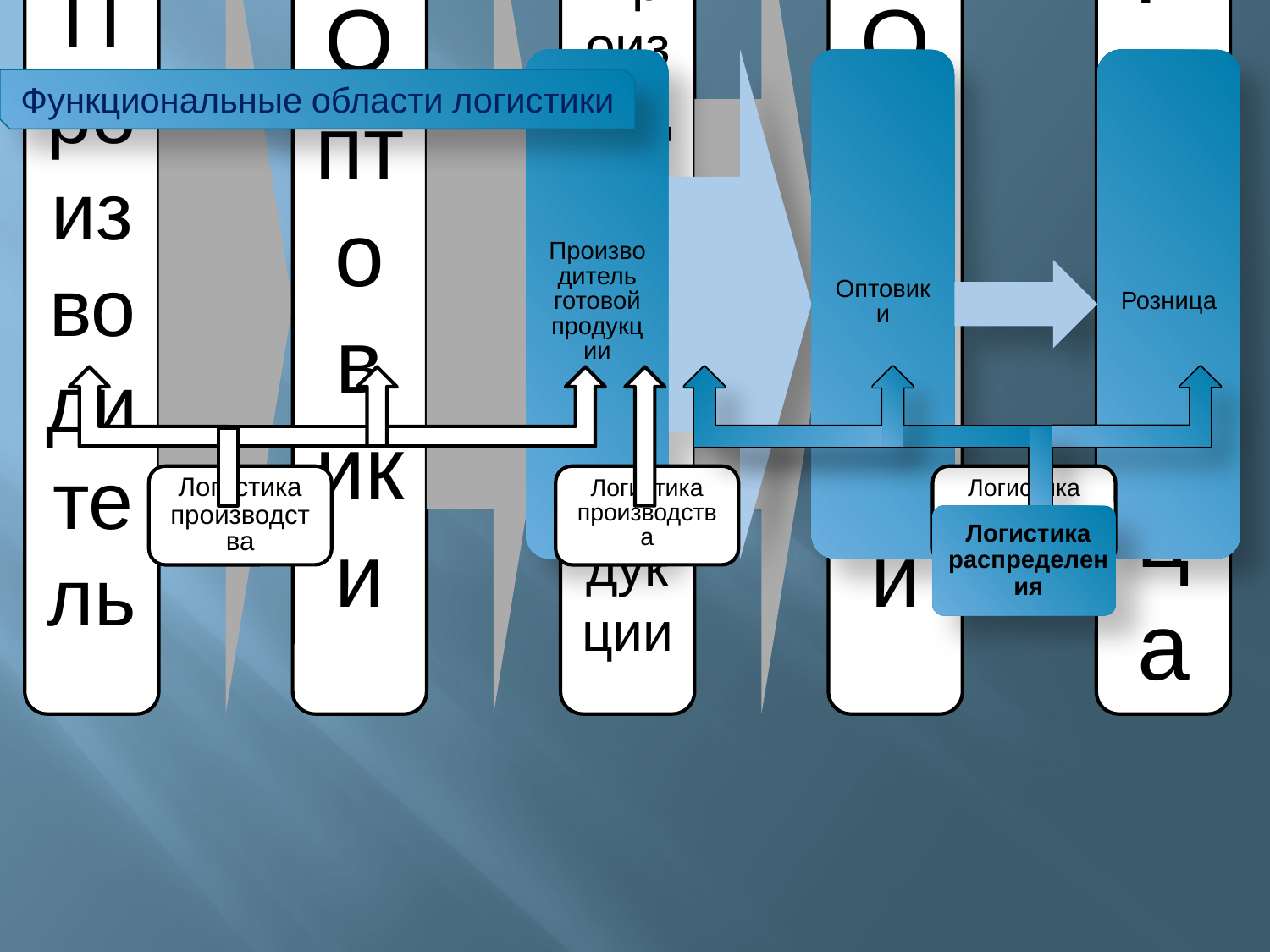

Оптовики
Розница
Оптовики
Оптовики
Розница
Функциональные области логистики

Логистика распределения